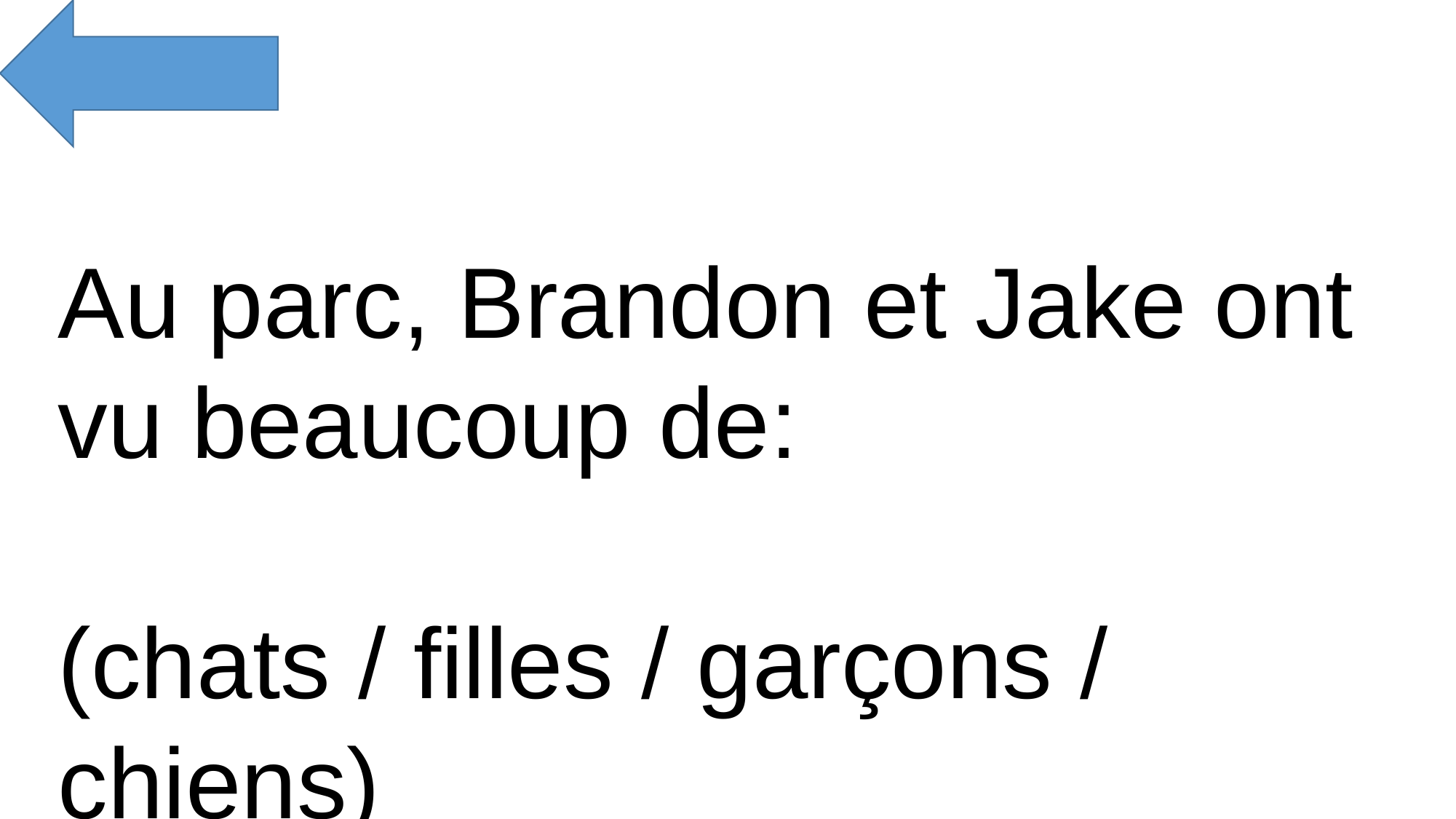

Au parc, Brandon et Jake ont vu beaucoup de:

(chats / filles / garçons / chiens)